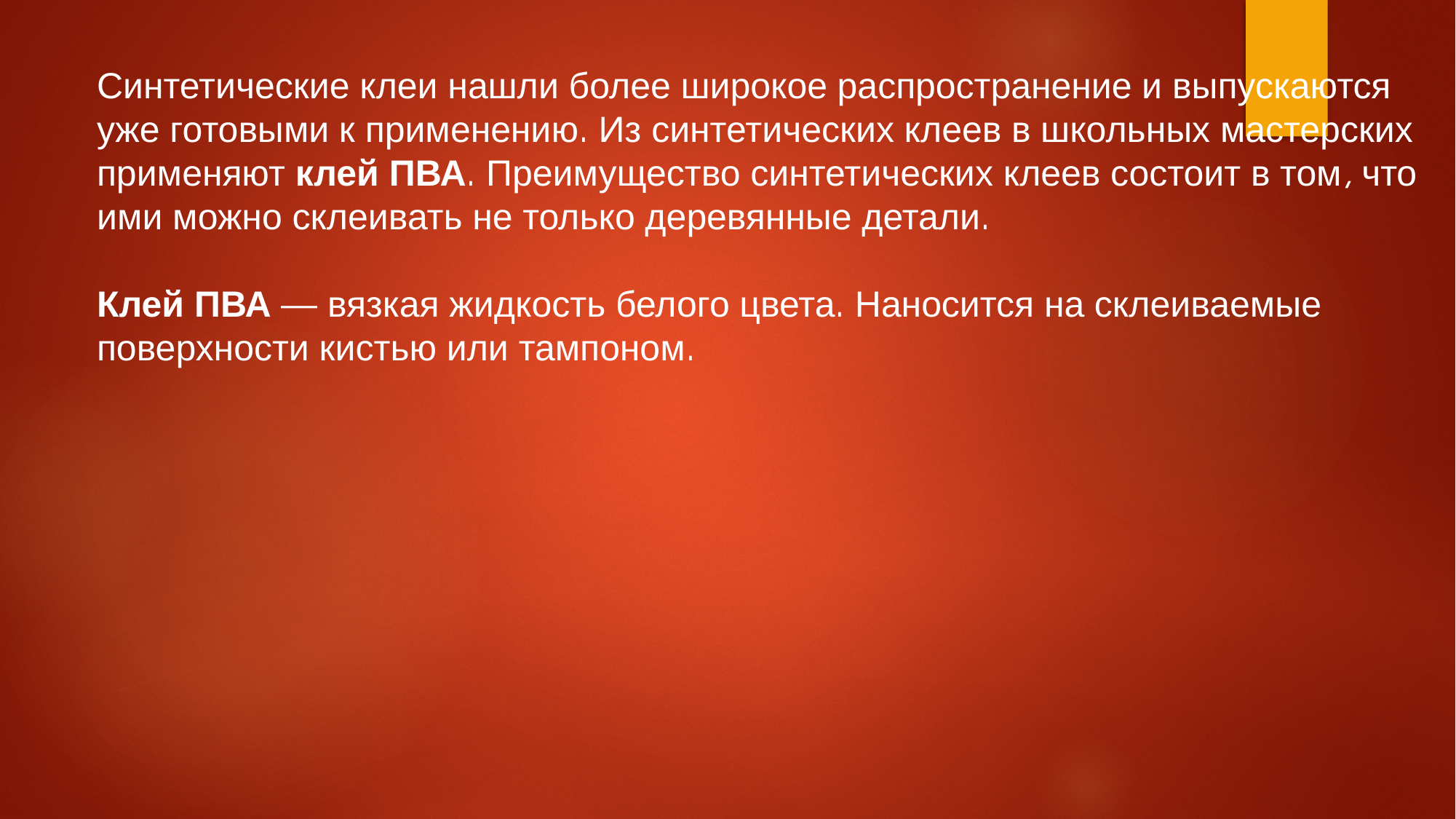

Синтетические клеи нашли более широкое распространение и выпускаются уже готовыми к применению. Из синтетических клеев в школьных мастерских применяют клей ПВА. Преимущество синтетических клеев состоит в том, что ими можно склеивать не только деревянные детали.
Клей ПВА — вязкая жидкость белого цвета. Наносится на склеиваемые поверхности кистью или тампоном.